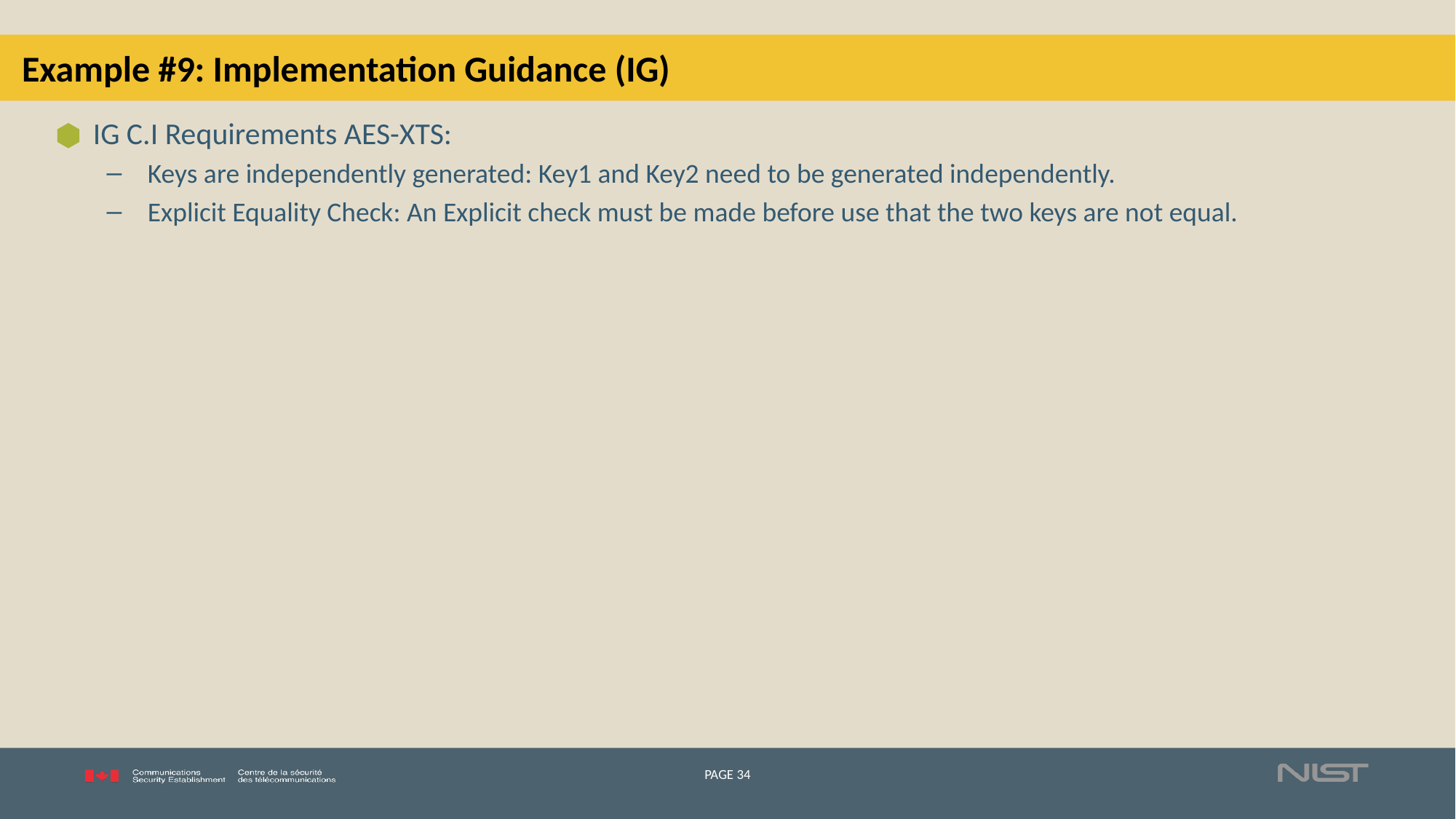

# Example #9: Implementation Guidance (IG)
IG C.I Requirements AES-XTS:
Keys are independently generated: Key1 and Key2 need to be generated independently.
Explicit Equality Check: An Explicit check must be made before use that the two keys are not equal.